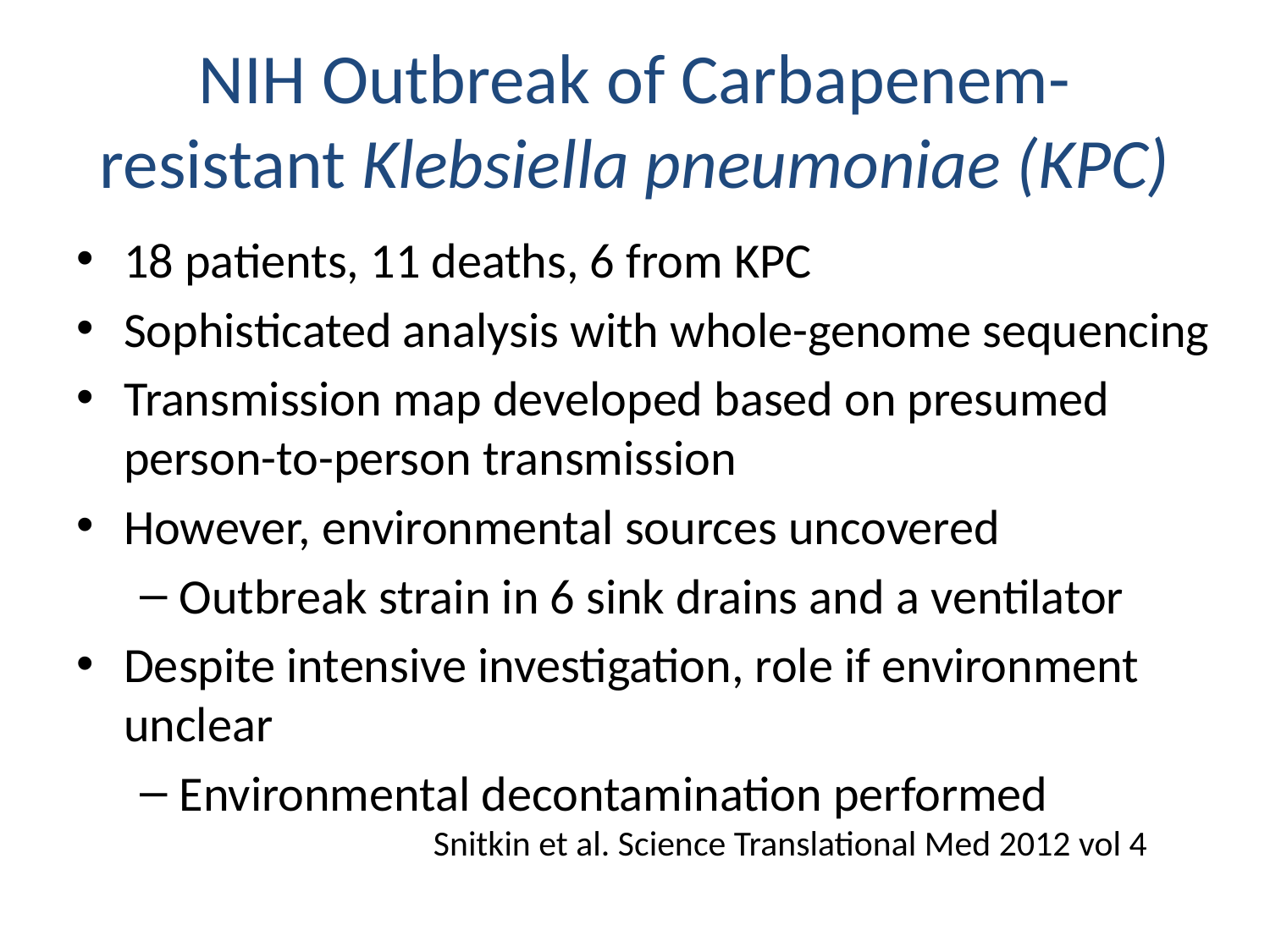

# NIH Outbreak of Carbapenem-resistant Klebsiella pneumoniae (KPC)
18 patients, 11 deaths, 6 from KPC
Sophisticated analysis with whole-genome sequencing
Transmission map developed based on presumed person-to-person transmission
However, environmental sources uncovered
Outbreak strain in 6 sink drains and a ventilator
Despite intensive investigation, role if environment unclear
Environmental decontamination performed				Snitkin et al. Science Translational Med 2012 vol 4